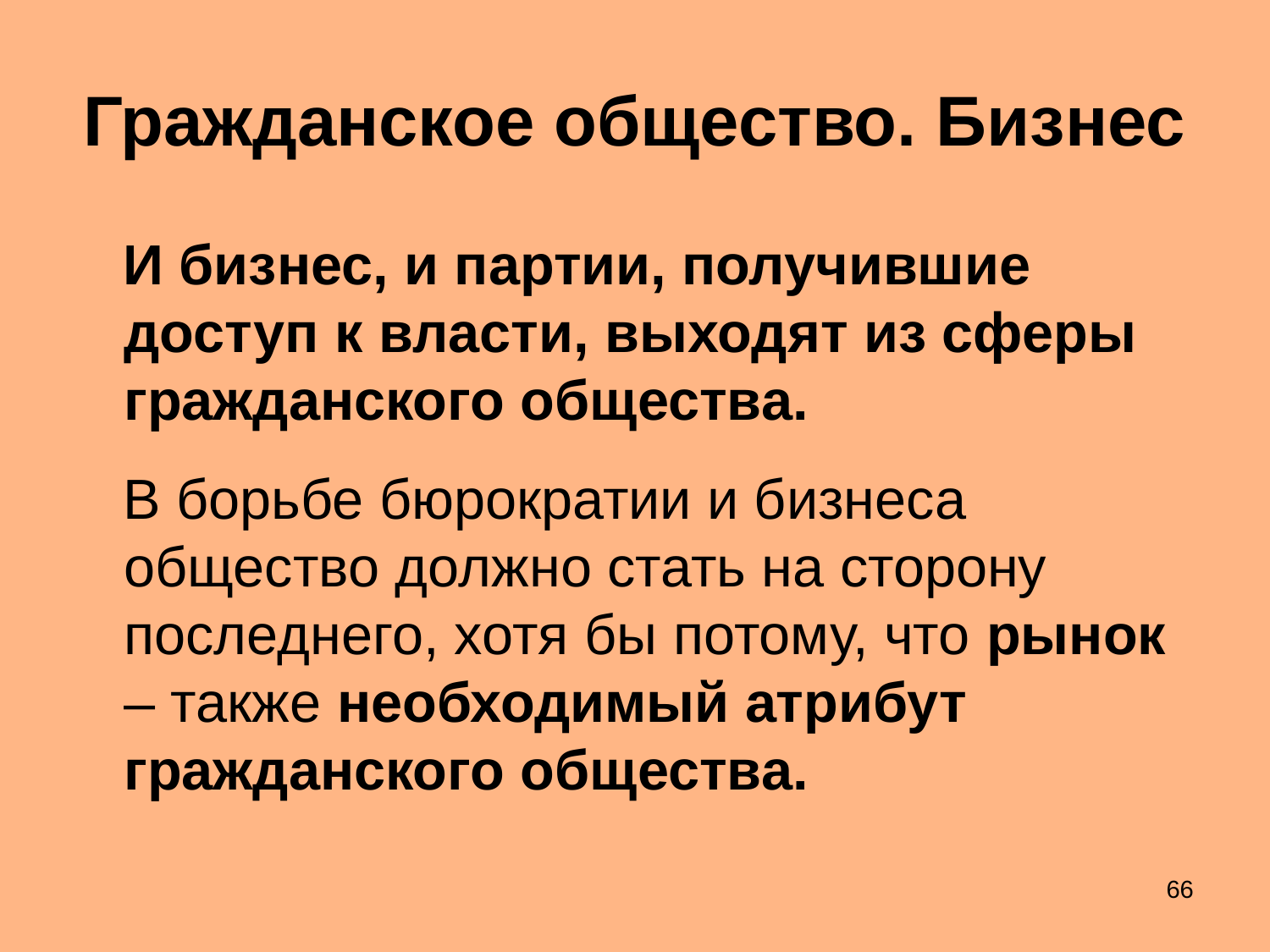

# Гражданское общество. Бизнес
   И бизнес, и партии, получившие доступ к власти, выходят из сферы гражданского общества.
   В борьбе бюрократии и бизнеса  общество должно стать на сторону последнего, хотя бы потому, что рынок – также необходимый атрибут гражданского общества.
66